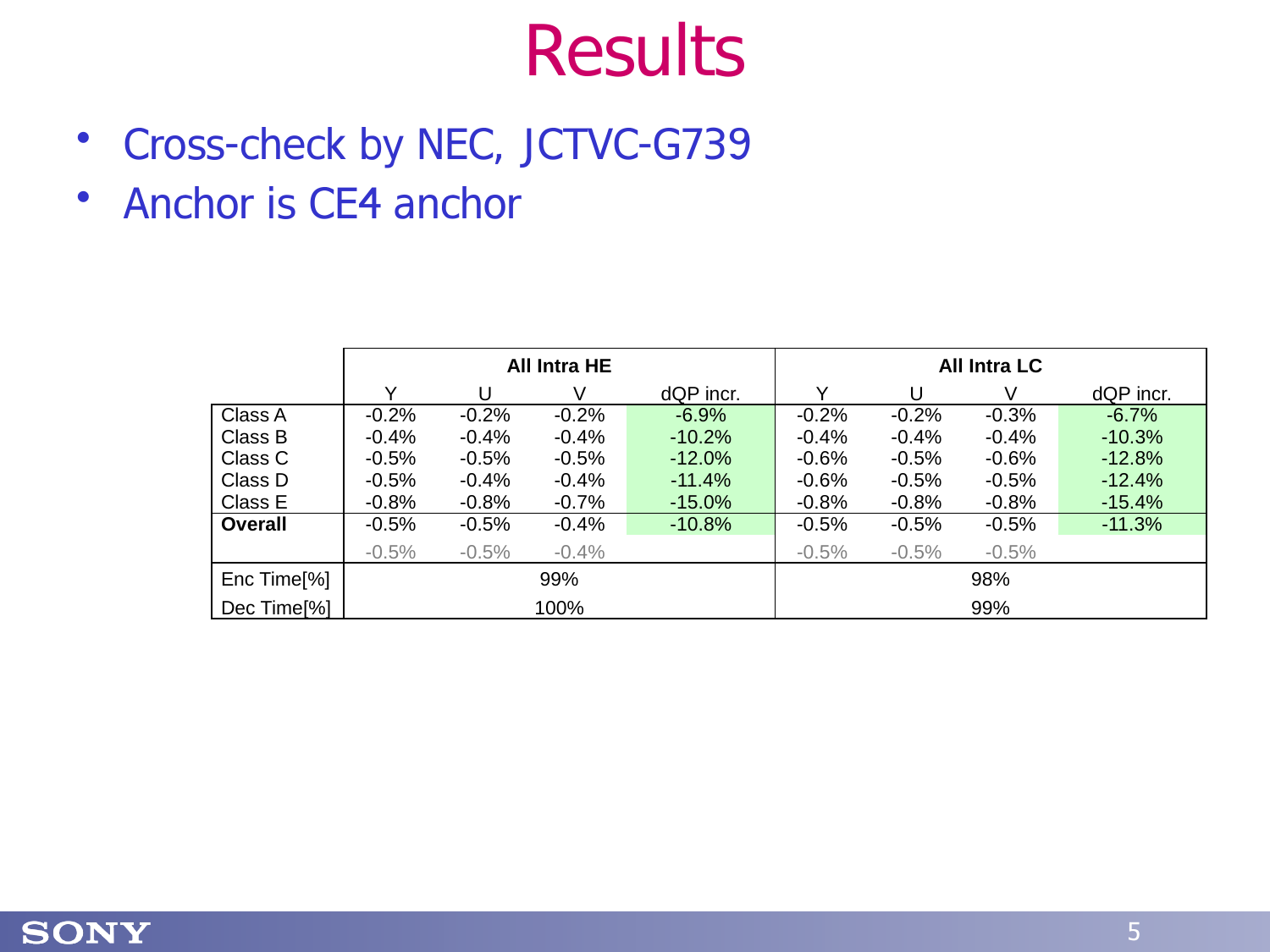

# Results
Cross-check by NEC, JCTVC-G739
Anchor is CE4 anchor

|  | All Intra HE |  |  |  | All Intra LC |  |  |  |
| --- | --- | --- | --- | --- | --- | --- | --- | --- |
|  | Y | U | V | dQP incr. | Y | U | V | dQP incr. |
| Class A | -0.2% | -0.2% | -0.2% | -6.9% | -0.2% | -0.2% | -0.3% | -6.7% |
| Class B | -0.4% | -0.4% | -0.4% | -10.2% | -0.4% | -0.4% | -0.4% | -10.3% |
| Class C | -0.5% | -0.5% | -0.5% | -12.0% | -0.6% | -0.5% | -0.6% | -12.8% |
| Class D | -0.5% | -0.4% | -0.4% | -11.4% | -0.6% | -0.5% | -0.5% | -12.4% |
| Class E | -0.8% | -0.8% | -0.7% | -15.0% | -0.8% | -0.8% | -0.8% | -15.4% |
| Overall | -0.5% | -0.5% | -0.4% | -10.8% | -0.5% | -0.5% | -0.5% | -11.3% |
|  | -0.5% | -0.5% | -0.4% |  | -0.5% | -0.5% | -0.5% |  |
| Enc Time[%] | 99% |  |  |  | 98% |  |  |  |
| Dec Time[%] | 100% |  |  |  | 99% |  |  |  |
5